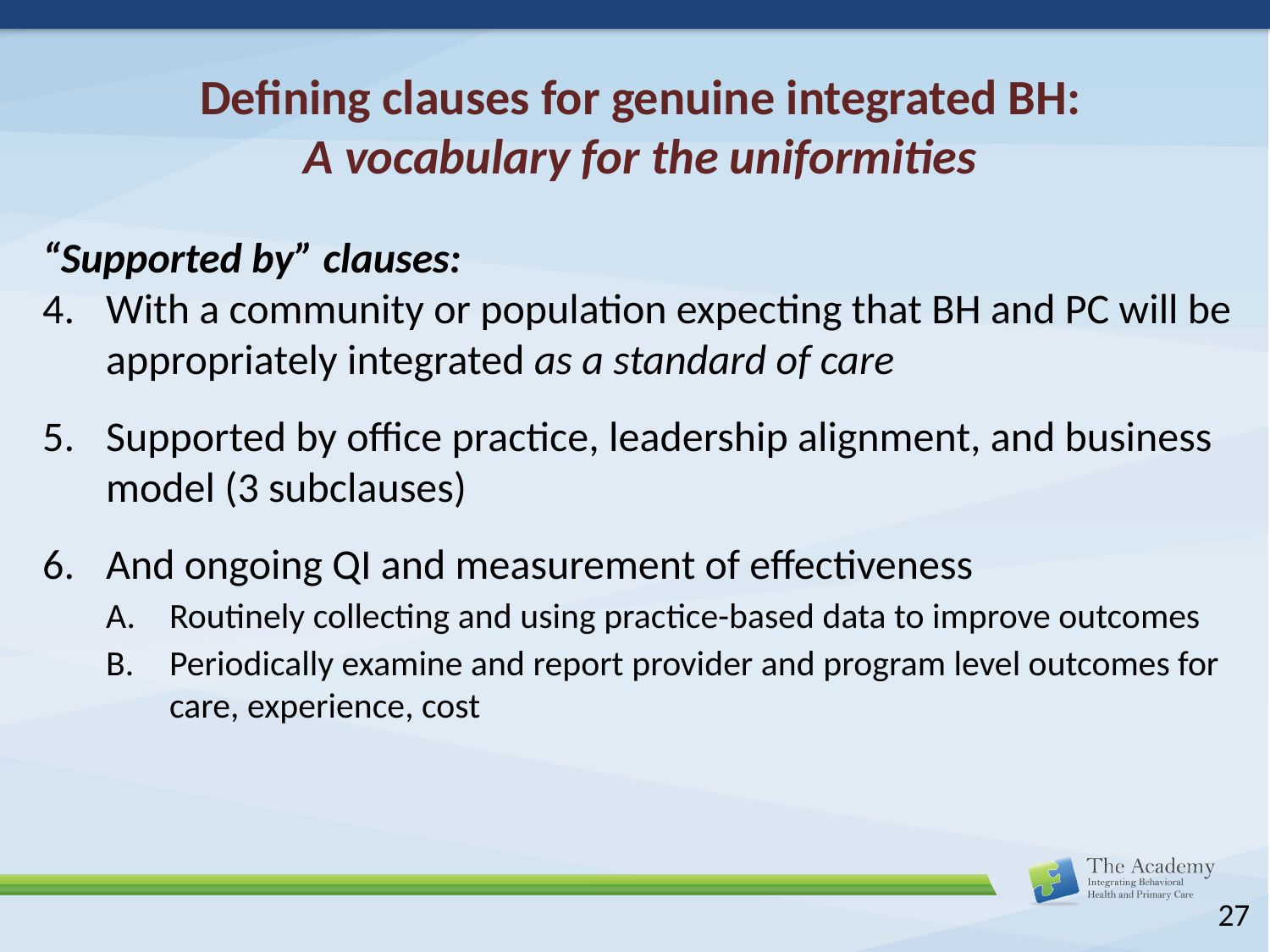

Defining clauses for genuine integrated BH:
A vocabulary for the uniformities
“Supported by” clauses:
With a community or population expecting that BH and PC will be appropriately integrated as a standard of care
Supported by office practice, leadership alignment, and business model (3 subclauses)
And ongoing QI and measurement of effectiveness
Routinely collecting and using practice-based data to improve outcomes
Periodically examine and report provider and program level outcomes for care, experience, cost

27